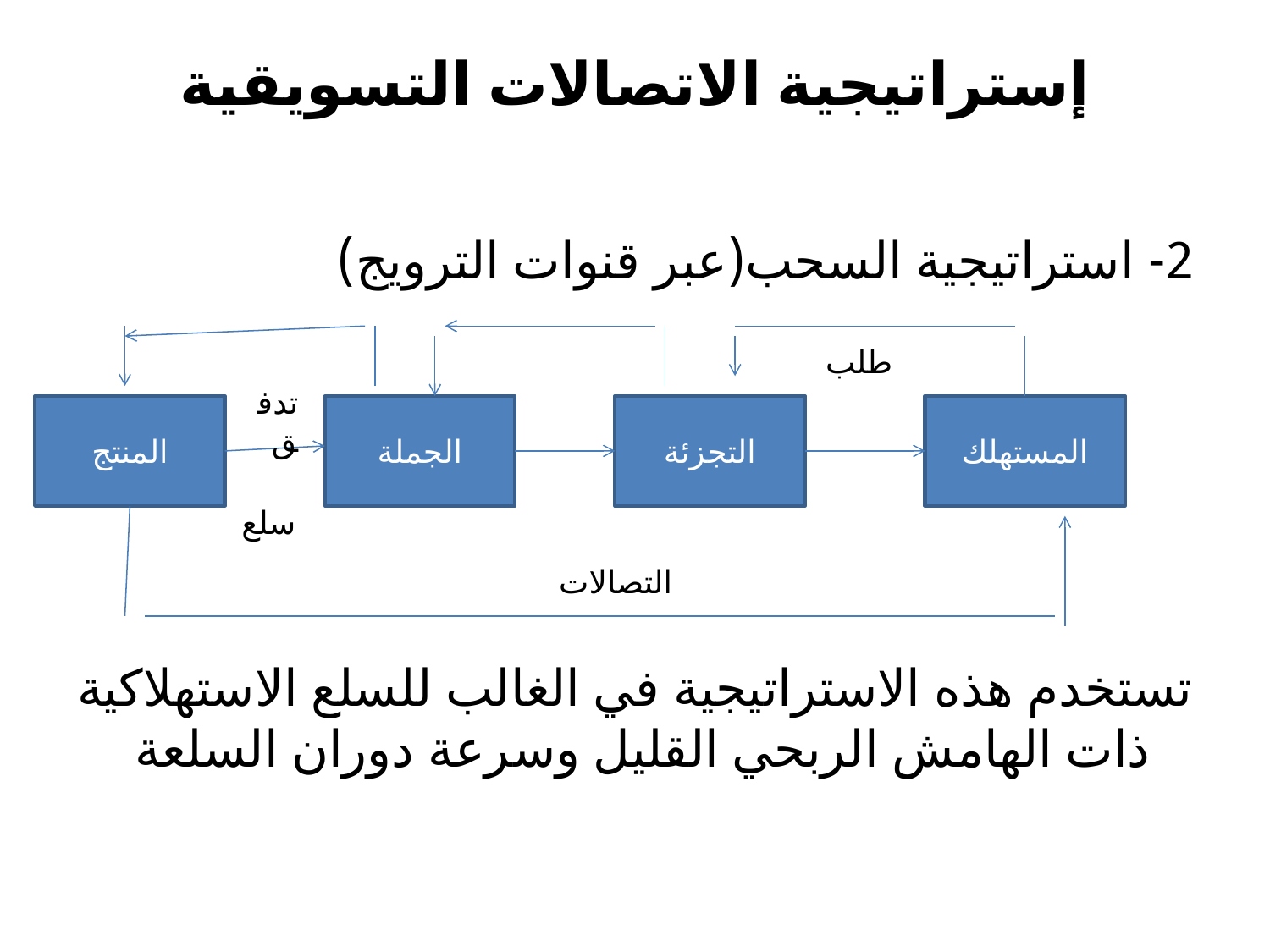

# إستراتيجية الاتصالات التسويقية
2- استراتيجية السحب(عبر قنوات الترويج)

تستخدم هذه الاستراتيجية في الغالب للسلع الاستهلاكية ذات الهامش الربحي القليل وسرعة دوران السلعة
طلب
تدفق
المنتج
الجملة
التجزئة
المستهلك
سلع
التصالات